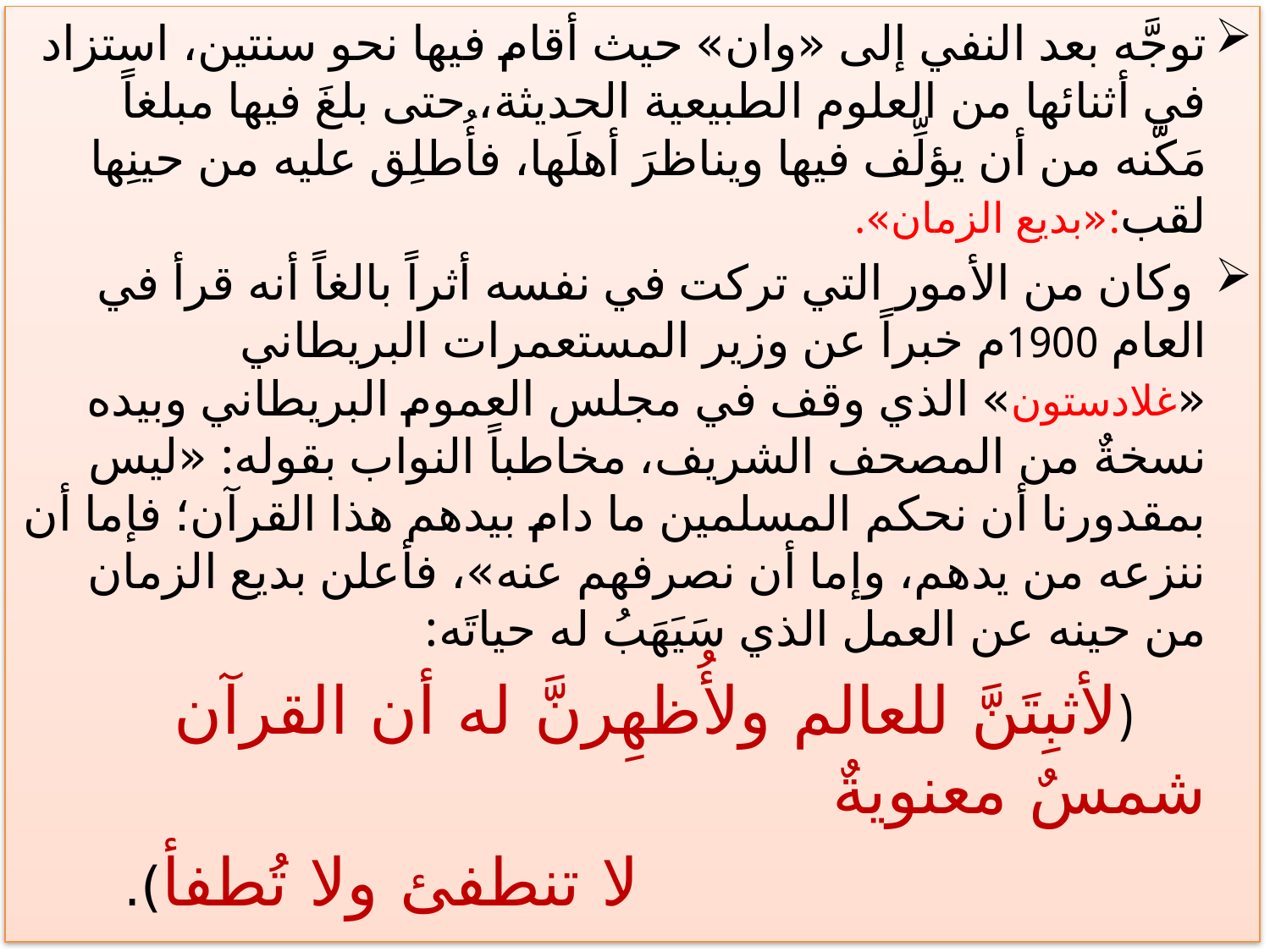

توجَّه بعد النفي إلى «وان» حيث أقام فيها نحو سنتين، استزاد في أثنائها من العلوم الطبيعية الحديثة، حتى بلغَ فيها مبلغاً مَكَّنه من أن يؤلِّف فيها ويناظرَ أهلَها، فأُطلِق عليه من حينِها لقب:«بديع الزمان».
 وكان من الأمور التي تركت في نفسه أثراً بالغاً أنه قرأ في العام 1900م خبراً عن وزير المستعمرات البريطاني «غلادستون» الذي وقف في مجلس العموم البريطاني وبيده نسخةٌ من المصحف الشريف، مخاطباً النواب بقوله: «ليس بمقدورنا أن نحكم المسلمين ما دام بيدهم هذا القرآن؛ فإما أن ننزعه من يدهم، وإما أن نصرفهم عنه»، فأعلن بديع الزمان من حينه عن العمل الذي سَيَهَبُ له حياتَه:
         (لأثبِتَنَّ للعالم ولأُظهِرنَّ له أن القرآن شمسٌ معنويةٌ
                             لا تنطفئ ولا تُطفأ).